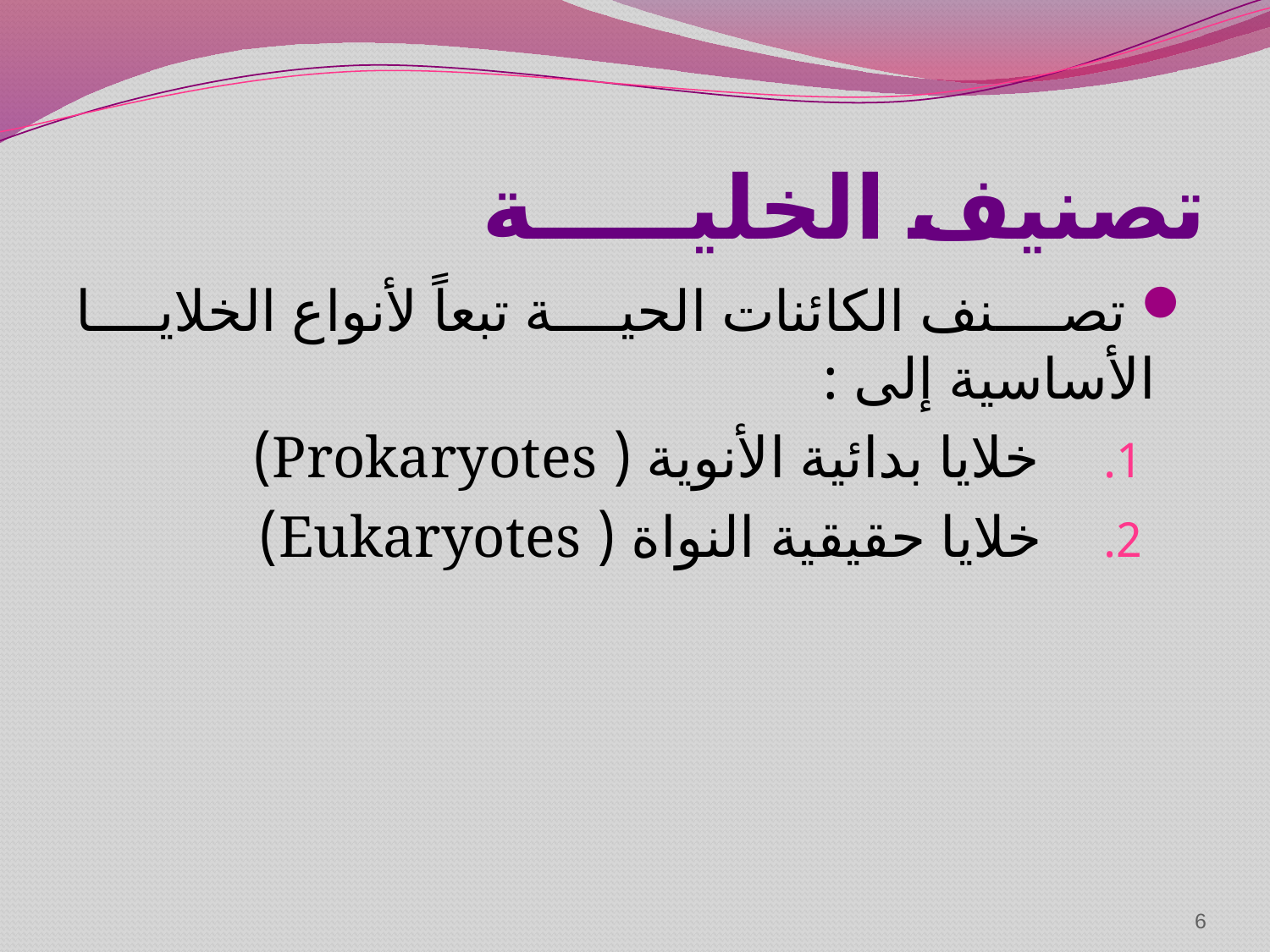

# تصنيف الخليـــــة
 تصنف الكائنات الحية تبعاً لأنواع الخلايا الأساسية إلى :
خلايا بدائية الأنوية ( Prokaryotes)
  خلايا حقيقية النواة ( Eukaryotes)

6